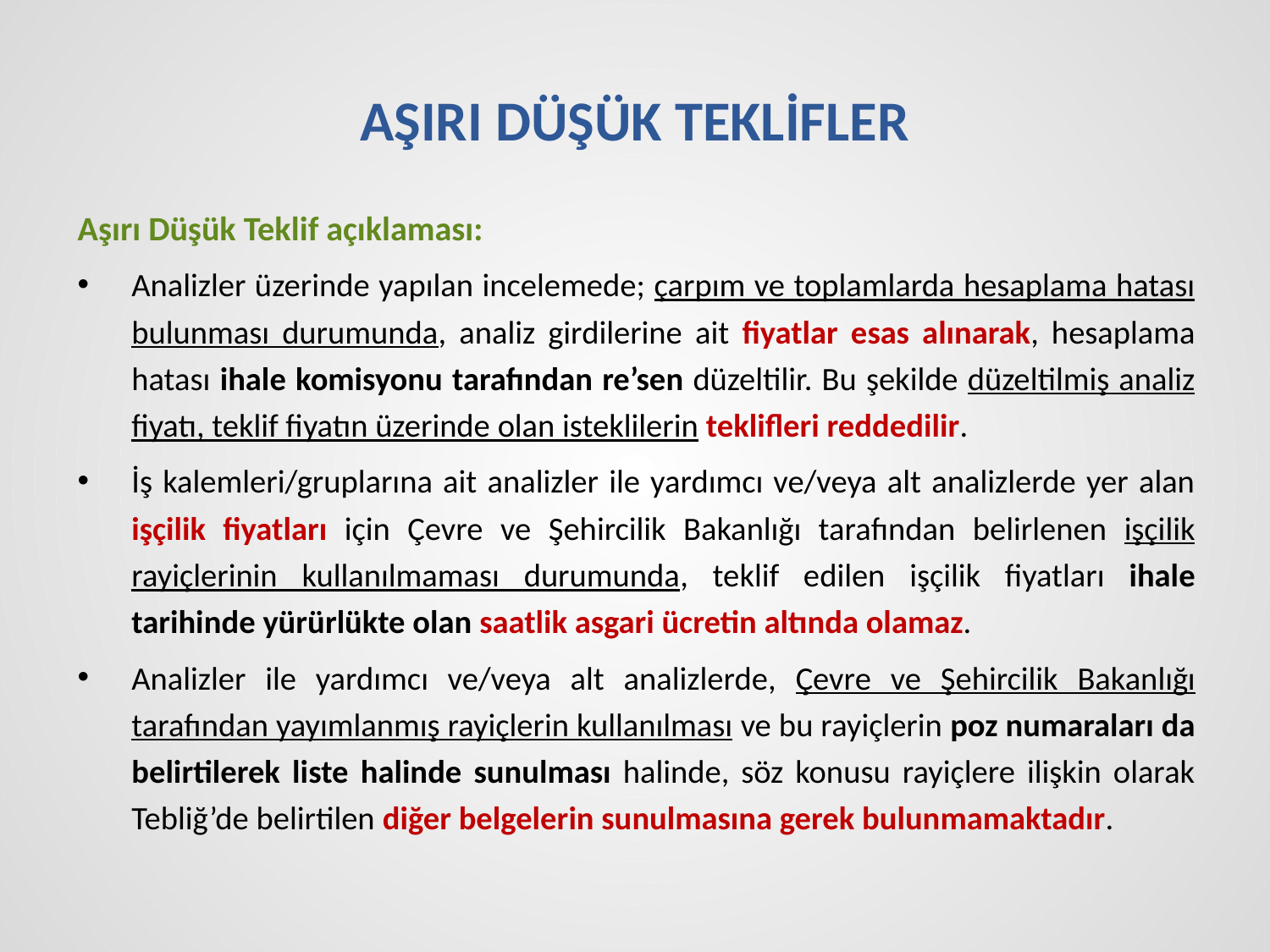

# AŞIRI DÜŞÜK TEKLİFLER
Aşırı Düşük Teklif açıklaması:
Analizler üzerinde yapılan incelemede; çarpım ve toplamlarda hesaplama hatası bulunması durumunda, analiz girdilerine ait fiyatlar esas alınarak, hesaplama hatası ihale komisyonu tarafından re’sen düzeltilir. Bu şekilde düzeltilmiş analiz fiyatı, teklif fiyatın üzerinde olan isteklilerin teklifleri reddedilir.
İş kalemleri/gruplarına ait analizler ile yardımcı ve/veya alt analizlerde yer alan işçilik fiyatları için Çevre ve Şehircilik Bakanlığı tarafından belirlenen işçilik rayiçlerinin kullanılmaması durumunda, teklif edilen işçilik fiyatları ihale tarihinde yürürlükte olan saatlik asgari ücretin altında olamaz.
Analizler ile yardımcı ve/veya alt analizlerde, Çevre ve Şehircilik Bakanlığı tarafından yayımlanmış rayiçlerin kullanılması ve bu rayiçlerin poz numaraları da belirtilerek liste halinde sunulması halinde, söz konusu rayiçlere ilişkin olarak Tebliğ’de belirtilen diğer belgelerin sunulmasına gerek bulunmamaktadır.